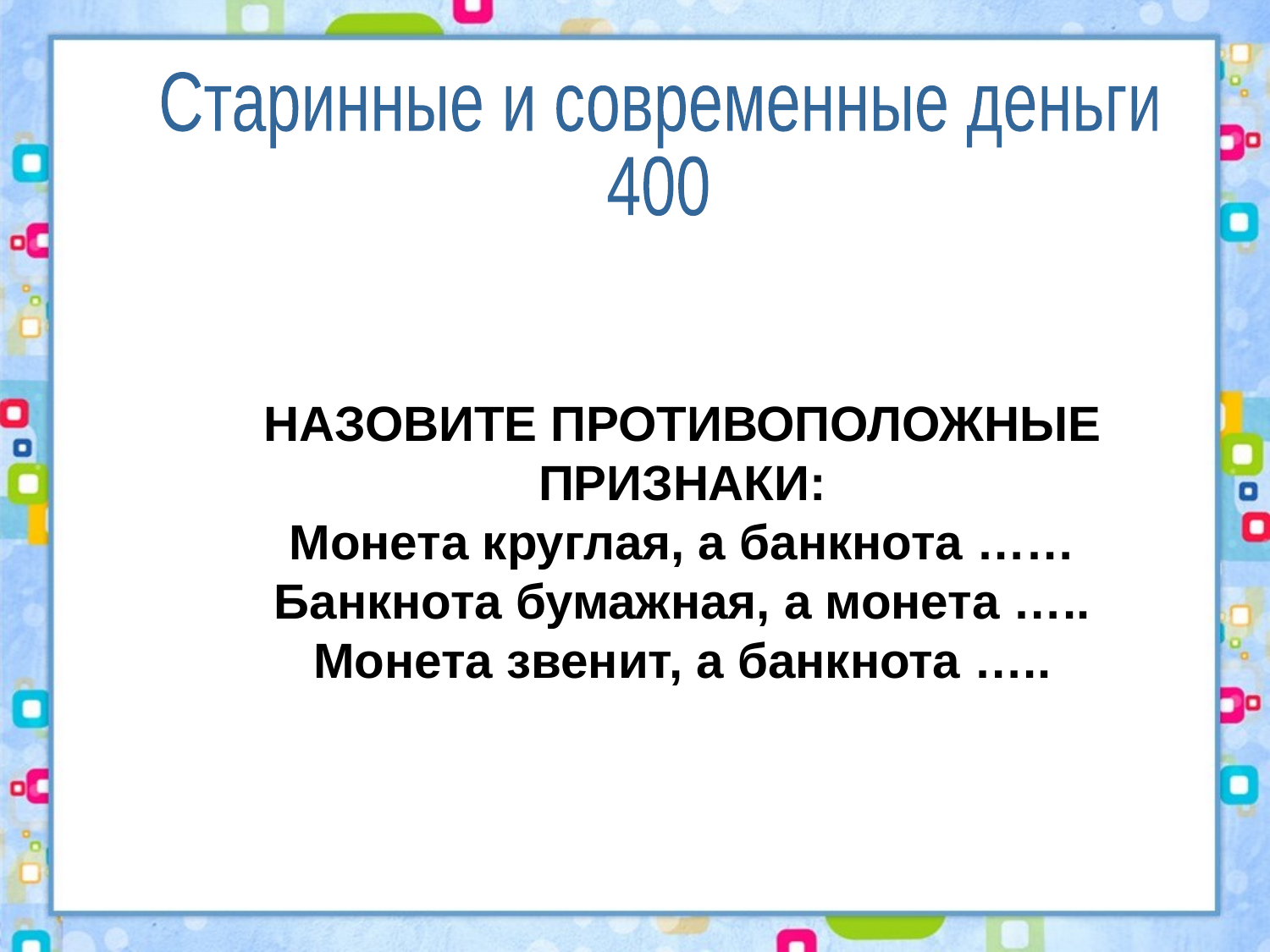

Старинные и современные деньги
400
НАЗОВИТЕ ПРОТИВОПОЛОЖНЫЕ ПРИЗНАКИ:
Монета круглая, а банкнота ……
Банкнота бумажная, а монета …..
Монета звенит, а банкнота …..